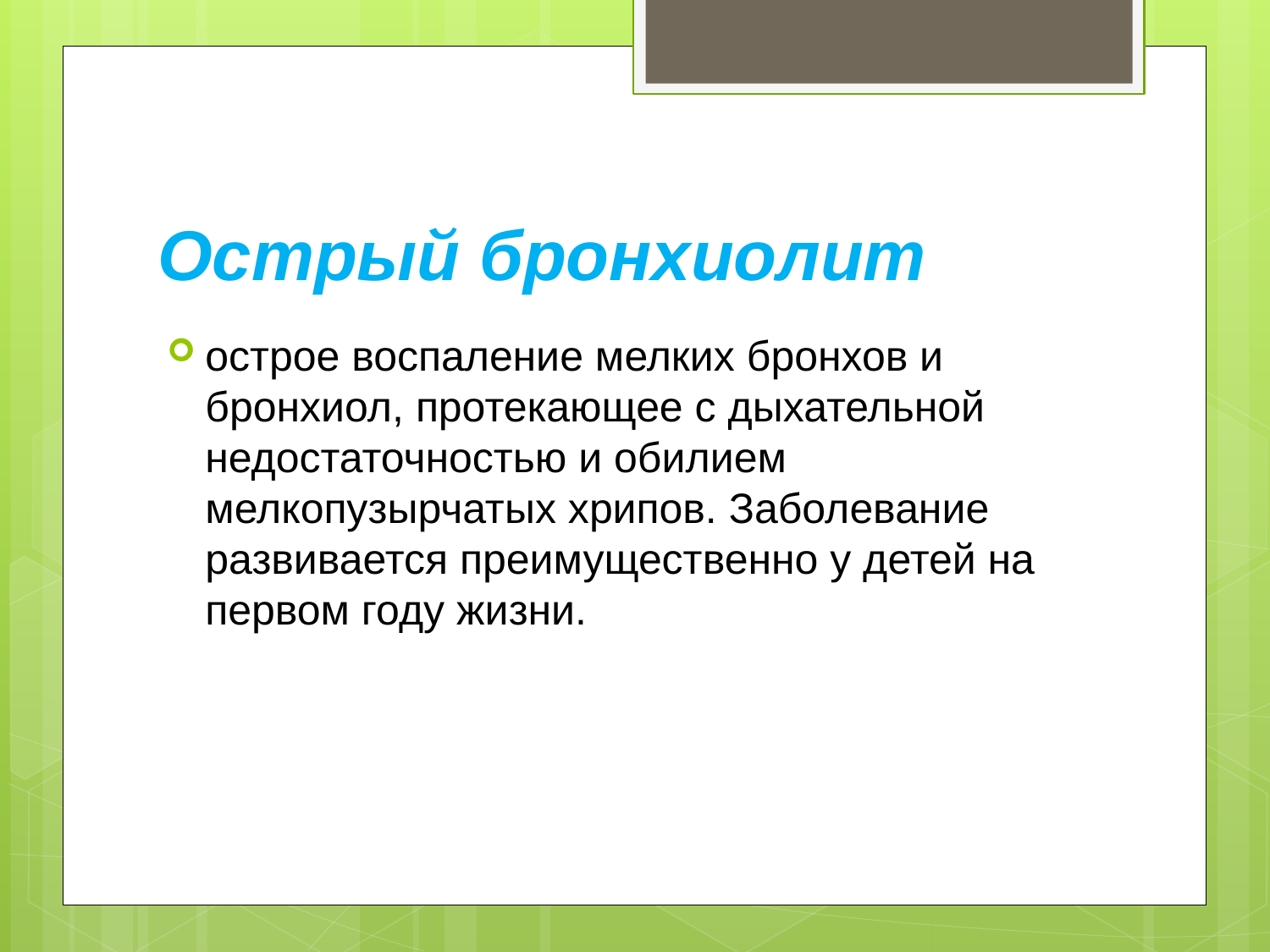

# Острый бронхиолит
острое воспаление мелких бронхов и бронхиол, протекающее с дыхательной недостаточностью и обилием мелкопузырчатых хрипов. Заболевание развивается преимущественно у детей на первом году жизни.